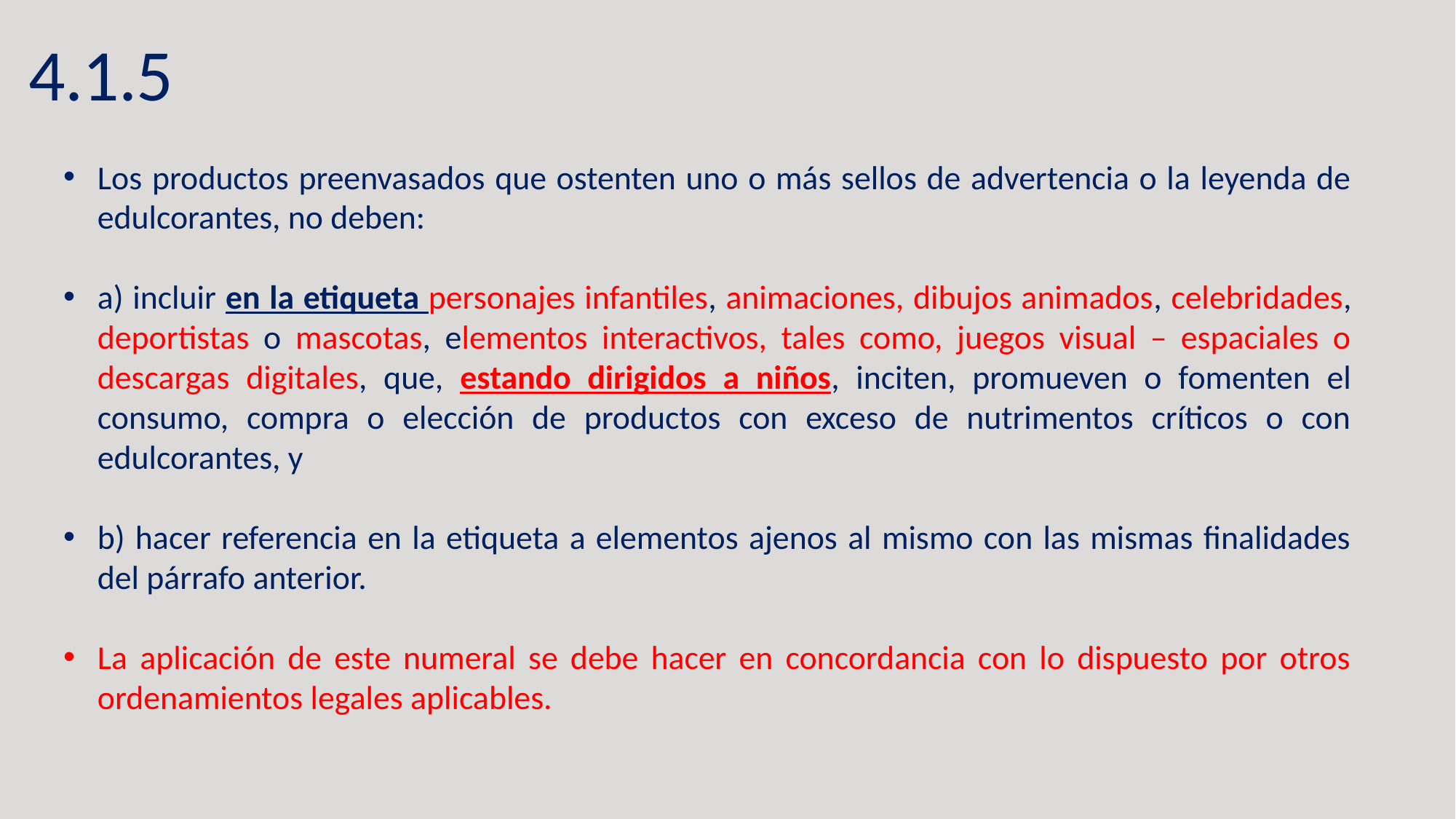

# 4.1.5
Los productos preenvasados que ostenten uno o más sellos de advertencia o la leyenda de edulcorantes, no deben:

a) incluir en la etiqueta personajes infantiles, animaciones, dibujos animados, celebridades, deportistas o mascotas, elementos interactivos, tales como, juegos visual – espaciales o descargas digitales, que, estando dirigidos a niños, inciten, promueven o fomenten el consumo, compra o elección de productos con exceso de nutrimentos críticos o con edulcorantes, y

b) hacer referencia en la etiqueta a elementos ajenos al mismo con las mismas finalidades del párrafo anterior.

La aplicación de este numeral se debe hacer en concordancia con lo dispuesto por otros ordenamientos legales aplicables.